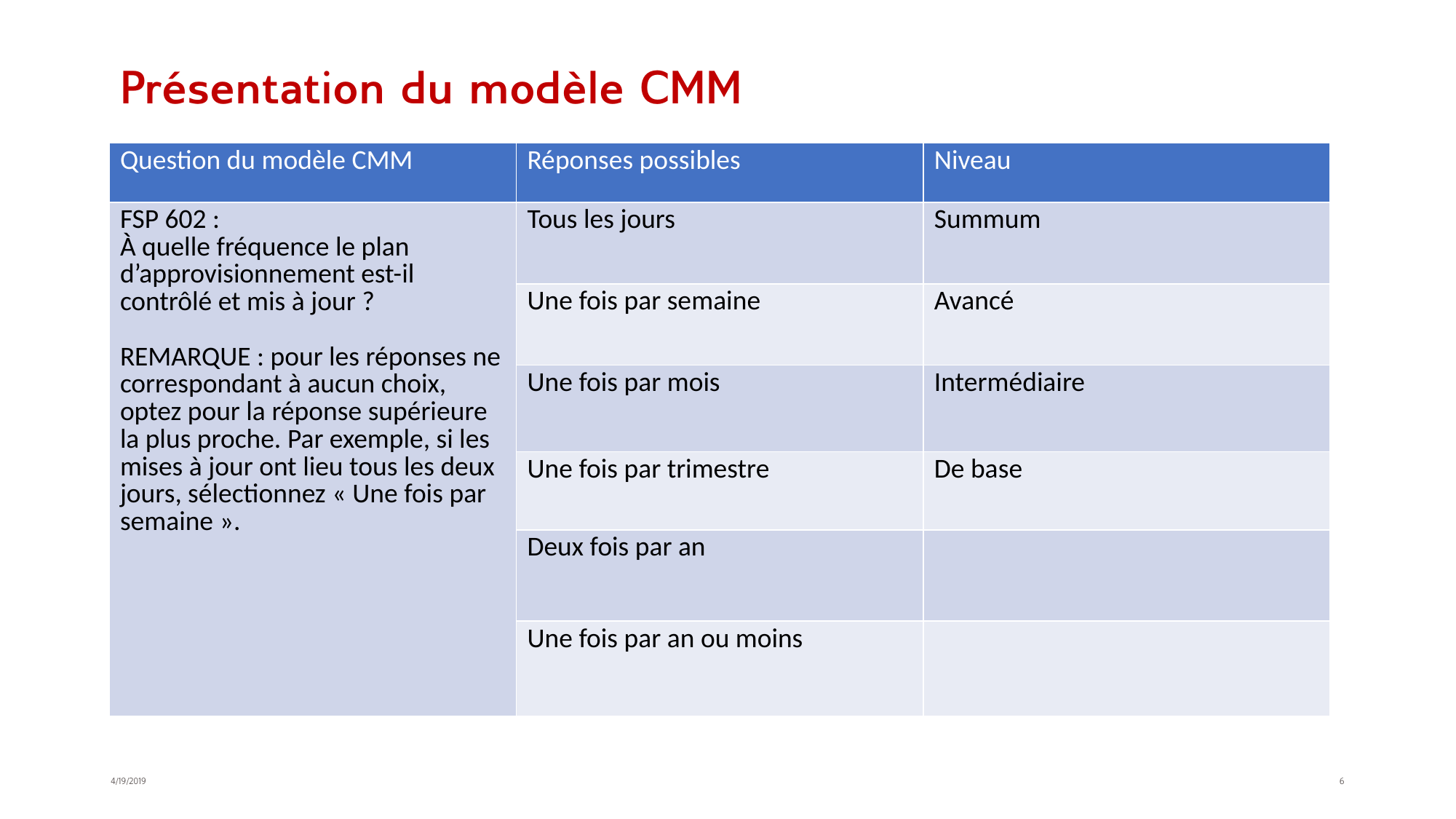

# Présentation du modèle CMM
| Question du modèle CMM | Réponses possibles | Niveau |
| --- | --- | --- |
| FSP 602 : À quelle fréquence le plan d’approvisionnement est-il contrôlé et mis à jour ? REMARQUE : pour les réponses ne correspondant à aucun choix, optez pour la réponse supérieure la plus proche. Par exemple, si les mises à jour ont lieu tous les deux jours, sélectionnez « Une fois par semaine ». | Tous les jours | Summum |
|  | Une fois par semaine | Avancé |
|  | Une fois par mois | Intermédiaire |
|  | Une fois par trimestre | De base |
|  | Deux fois par an |  |
|  | Une fois par an ou moins |  |
4/19/2019
6